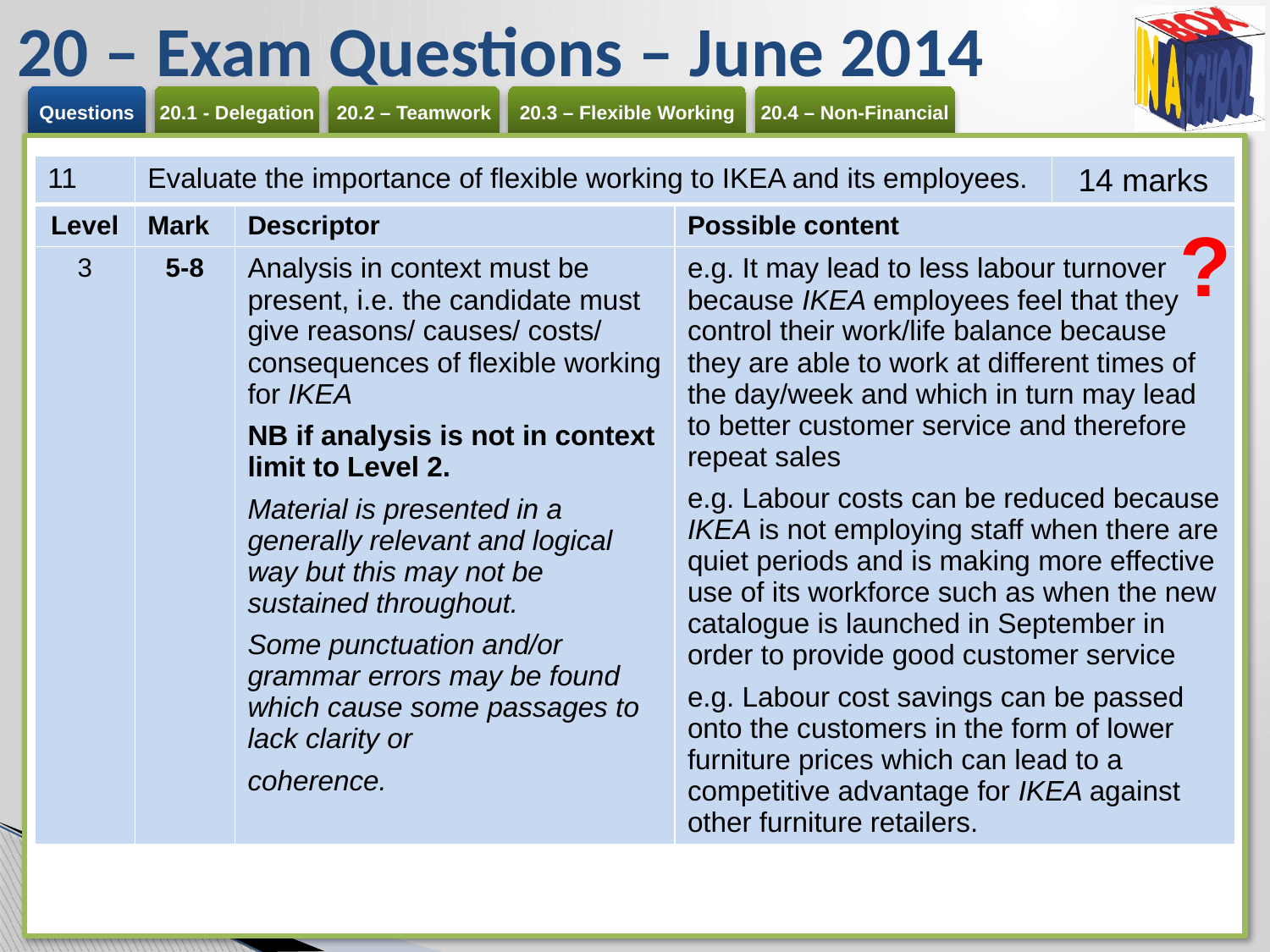

# 20 – Exam Questions – June 2014
| 11 | Evaluate the importance of flexible working to IKEA and its employees. |  |  | 14 marks |
| --- | --- | --- | --- | --- |
| Level | Mark | Descriptor | Possible content |  |
| 3 | 5-8 | Analysis in context must be present, i.e. the candidate must give reasons/ causes/ costs/ consequences of flexible working for IKEA NB if analysis is not in context limit to Level 2. Material is presented in a generally relevant and logical way but this may not be sustained throughout. Some punctuation and/or grammar errors may be found which cause some passages to lack clarity or coherence. | e.g. It may lead to less labour turnover because IKEA employees feel that they control their work/life balance because they are able to work at different times of the day/week and which in turn may lead to better customer service and therefore repeat sales e.g. Labour costs can be reduced because IKEA is not employing staff when there are quiet periods and is making more effective use of its workforce such as when the new catalogue is launched in September in order to provide good customer service e.g. Labour cost savings can be passed onto the customers in the form of lower furniture prices which can lead to a competitive advantage for IKEA against other furniture retailers. |  |
?